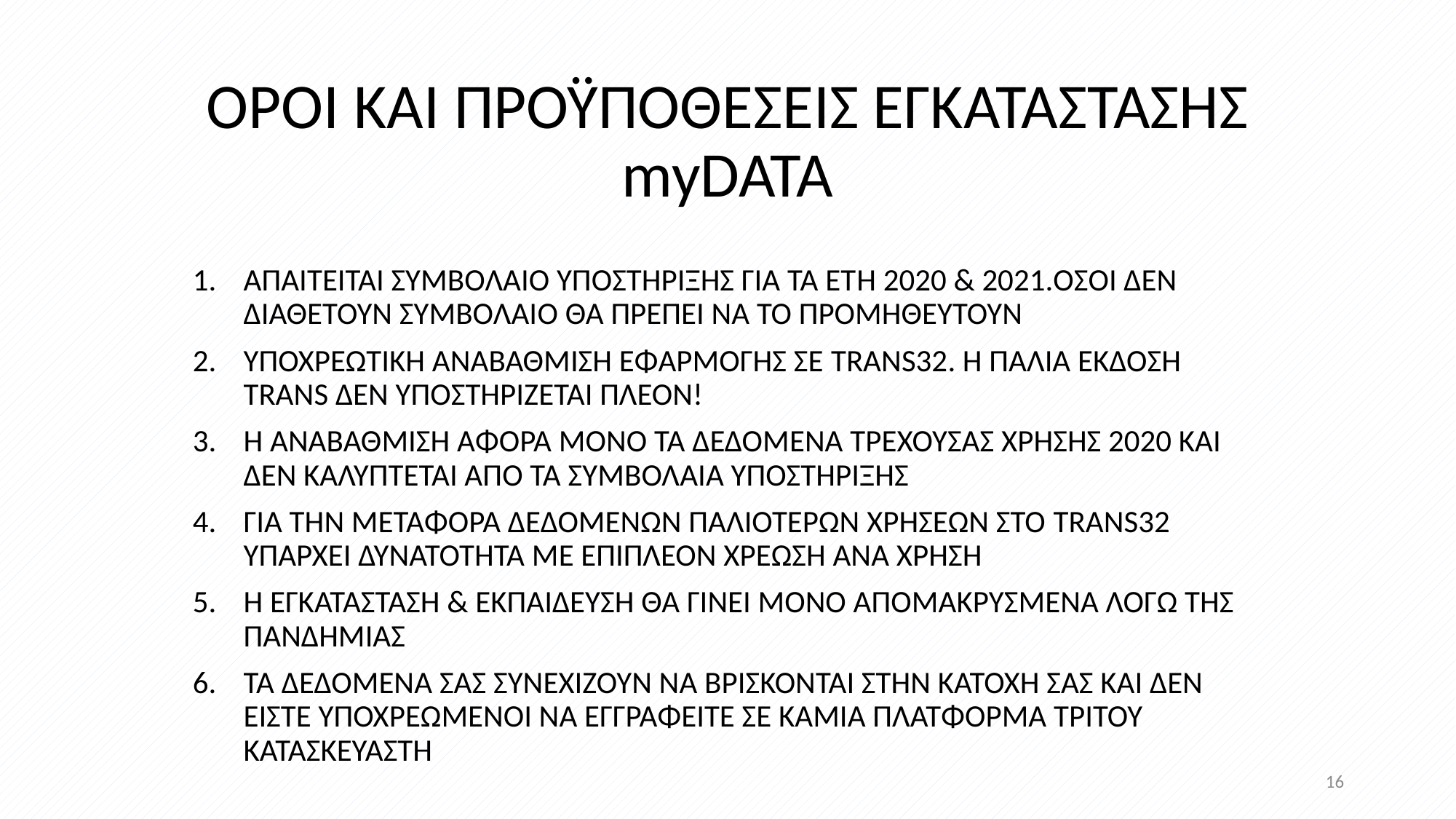

# ΟΡΟΙ ΚΑΙ ΠΡΟΫΠΟΘΕΣΕΙΣ ΕΓΚΑΤΑΣΤΑΣΗΣ myDATA
ΑΠΑΙΤΕΙΤΑΙ ΣΥΜΒΟΛΑΙΟ ΥΠΟΣΤΗΡΙΞΗΣ ΓΙΑ ΤΑ ΕΤH 2020 & 2021.ΟΣΟΙ ΔΕΝ ΔΙΑΘΕΤΟΥΝ ΣΥΜΒΟΛΑΙO ΘΑ ΠΡΕΠΕΙ ΝΑ ΤΟ ΠΡΟΜΗΘΕΥΤΟΥΝ
ΥΠΟΧΡΕΩΤΙΚΗ ΑΝΑΒΑΘΜΙΣΗ ΕΦΑΡΜΟΓΗΣ ΣΕ TRANS32. H ΠΑΛΙΑ ΕΚΔΟΣΗ TRANS ΔΕΝ ΥΠΟΣΤΗΡΙΖΕΤΑΙ ΠΛΕΟΝ!
Η ΑΝΑΒΑΘΜΙΣΗ ΑΦΟΡΑ ΜΟΝΟ ΤΑ ΔΕΔΟΜΕΝΑ ΤΡΕΧΟΥΣΑΣ ΧΡΗΣΗΣ 2020 ΚΑΙ ΔΕΝ ΚΑΛΥΠΤΕΤΑΙ ΑΠΟ ΤΑ ΣΥΜΒΟΛΑΙΑ ΥΠΟΣΤΗΡΙΞΗΣ
ΓΙΑ ΤΗΝ ΜΕΤΑΦΟΡΑ ΔΕΔΟΜΕΝΩΝ ΠΑΛΙΟΤΕΡΩΝ ΧΡΗΣΕΩΝ ΣΤΟ TRANS32 ΥΠΑΡΧΕΙ ΔΥΝΑΤΟΤΗΤΑ ΜΕ ΕΠΙΠΛΕΟΝ ΧΡΕΩΣΗ ΑΝΑ ΧΡΗΣΗ
Η ΕΓΚΑΤΑΣΤΑΣΗ & ΕΚΠΑΙΔΕΥΣΗ ΘΑ ΓΙΝΕΙ ΜΟΝΟ ΑΠΟΜΑΚΡΥΣΜΕΝΑ ΛΟΓΩ ΤΗΣ ΠΑΝΔΗΜΙΑΣ
ΤΑ ΔΕΔΟΜΕΝΑ ΣΑΣ ΣΥΝΕΧΙΖΟΥΝ ΝΑ ΒΡΙΣΚΟΝΤΑΙ ΣΤΗΝ ΚΑΤΟΧΗ ΣΑΣ ΚΑΙ ΔΕΝ ΕΙΣΤΕ ΥΠΟΧΡΕΩΜΕΝΟΙ ΝΑ ΕΓΓΡΑΦΕΙΤΕ ΣΕ ΚΑΜΙΑ ΠΛΑΤΦΟΡΜΑ ΤΡΙΤΟΥ ΚΑΤΑΣΚΕΥΑΣΤΗ

16